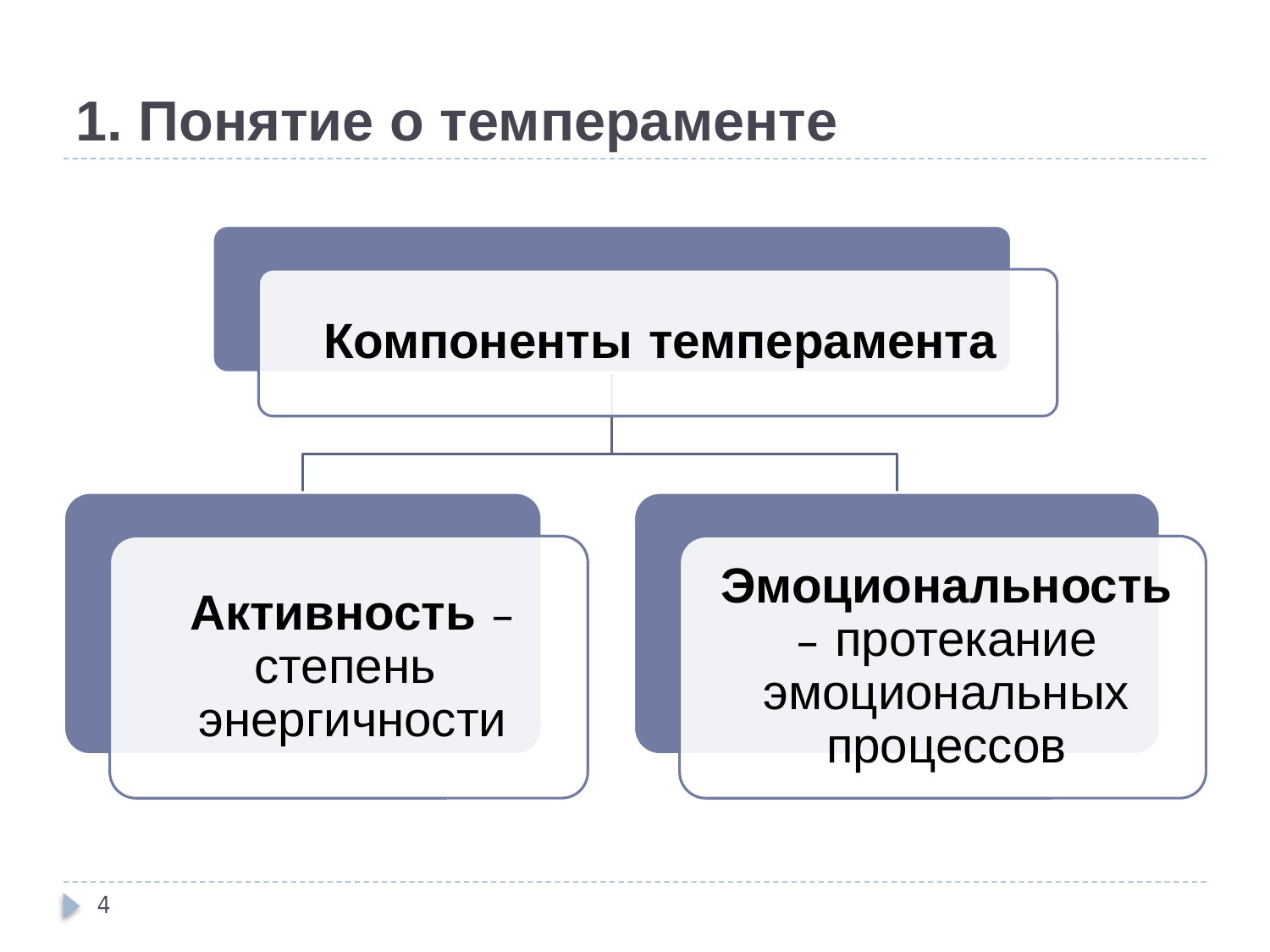

# 1. Понятие о темпераменте
Компоненты темперамента
Активность – степень  энергичности
Эмоциональность – протекание эмоциональных процессов
4